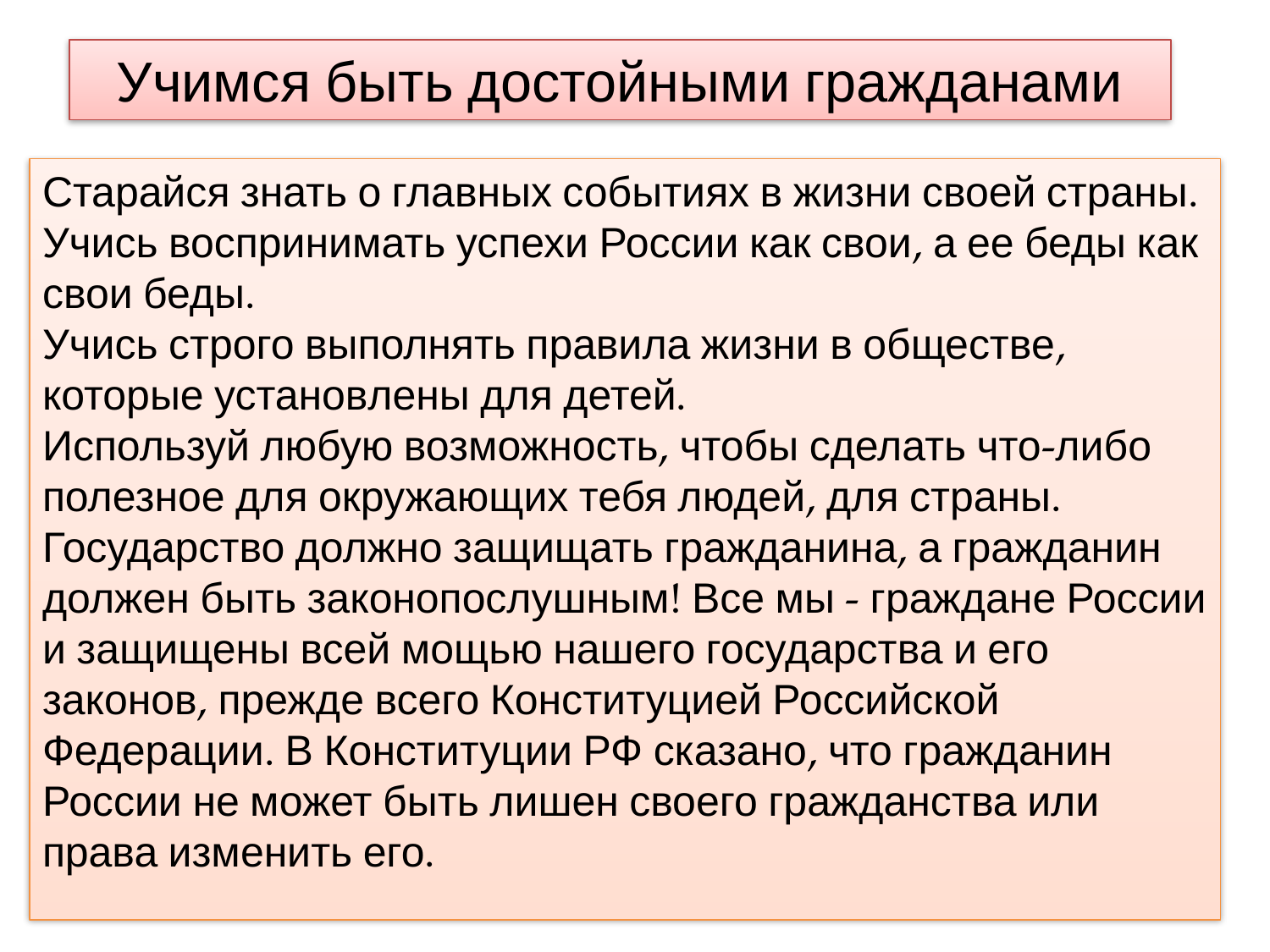

Учимся быть достойными гражданами
Старайся знать о главных событиях в жизни своей страны.
Учись воспринимать успехи России как свои, а ее беды как свои беды.
Учись строго выполнять правила жизни в обществе, которые установ­лены для детей.
Используй любую возможность, чтобы сделать что-либо полезное для окружающих тебя людей, для страны.
Государство должно защищать гражданина, а гражданин дол­жен быть законопослушным! Все мы - граждане России и защище­ны всей мощью нашего государства и его законов, прежде всего Конституцией Российской Федерации. В Конституции РФ сказано, что гражданин России не может быть лишен своего гражданства или права изменить его.